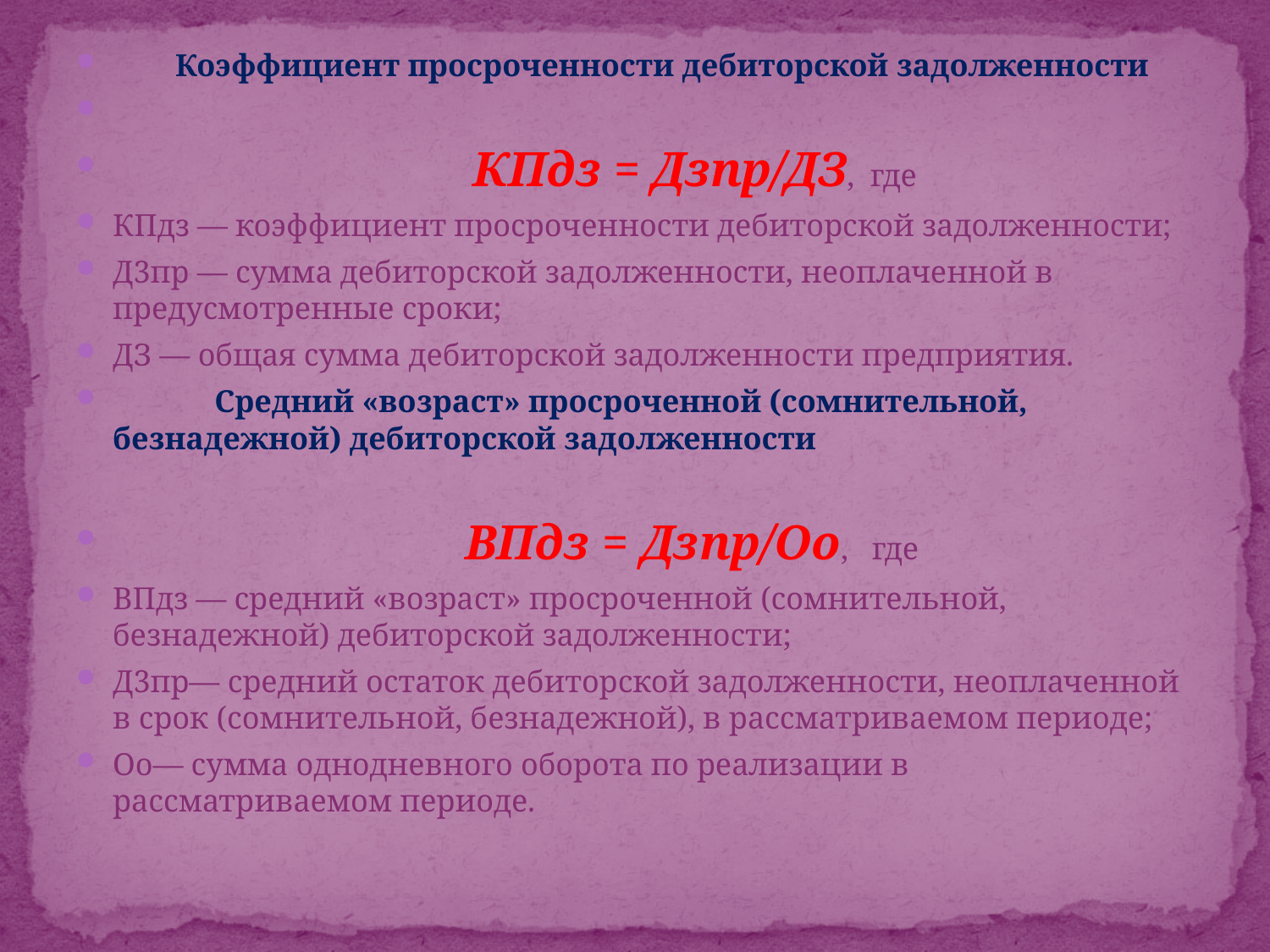

Коэффициент просроченности дебиторской задолженности

                                              КПдз = Дзпр/ДЗ,  где
КПдз — коэффициент просроченности дебиторской задолженности;
Д3пр — сумма дебиторской задолженности, неоплаченной в предусмотренные сроки;
ДЗ — общая сумма дебиторской задолженности предприятия.
             Средний «возраст» просроченной (сомнительной, безнадежной) дебиторской задолженности

                                             ВПдз = Дзпр/Оо,   где
ВПдз — средний «возраст» просроченной (сомнительной, безнадежной) дебиторской задолженности;
Д3пр— средний остаток дебиторской задолженности, неоплаченной в срок (сомнительной, безнадежной), в рассматриваемом периоде;
Оо— сумма однодневного оборота по реализации в рассматриваемом периоде.